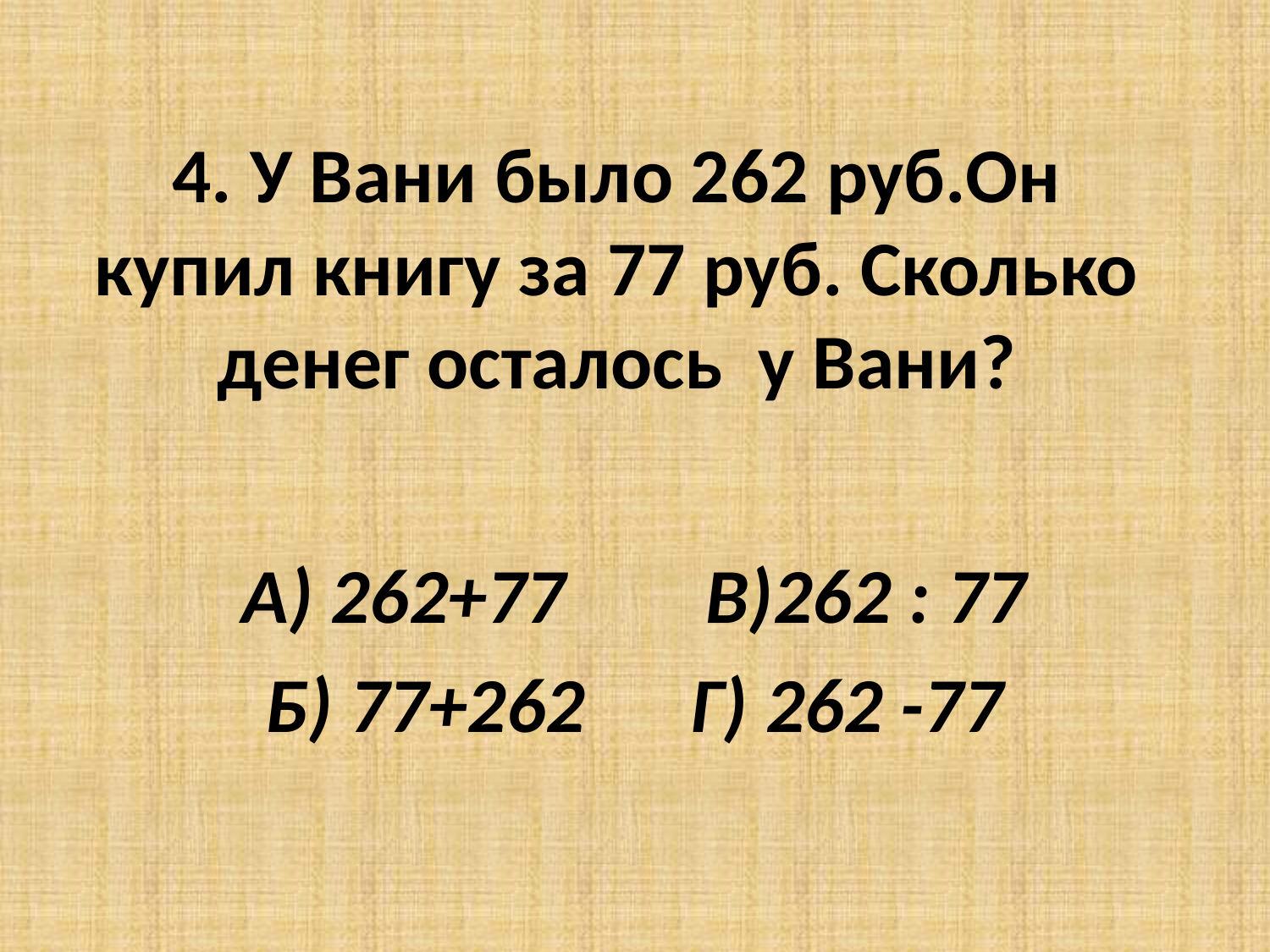

# 4. У Вани было 262 руб.Он купил книгу за 77 руб. Сколько денег осталось  у Вани?
А) 262+77        В)262 : 77
Б) 77+262      Г) 262 -77